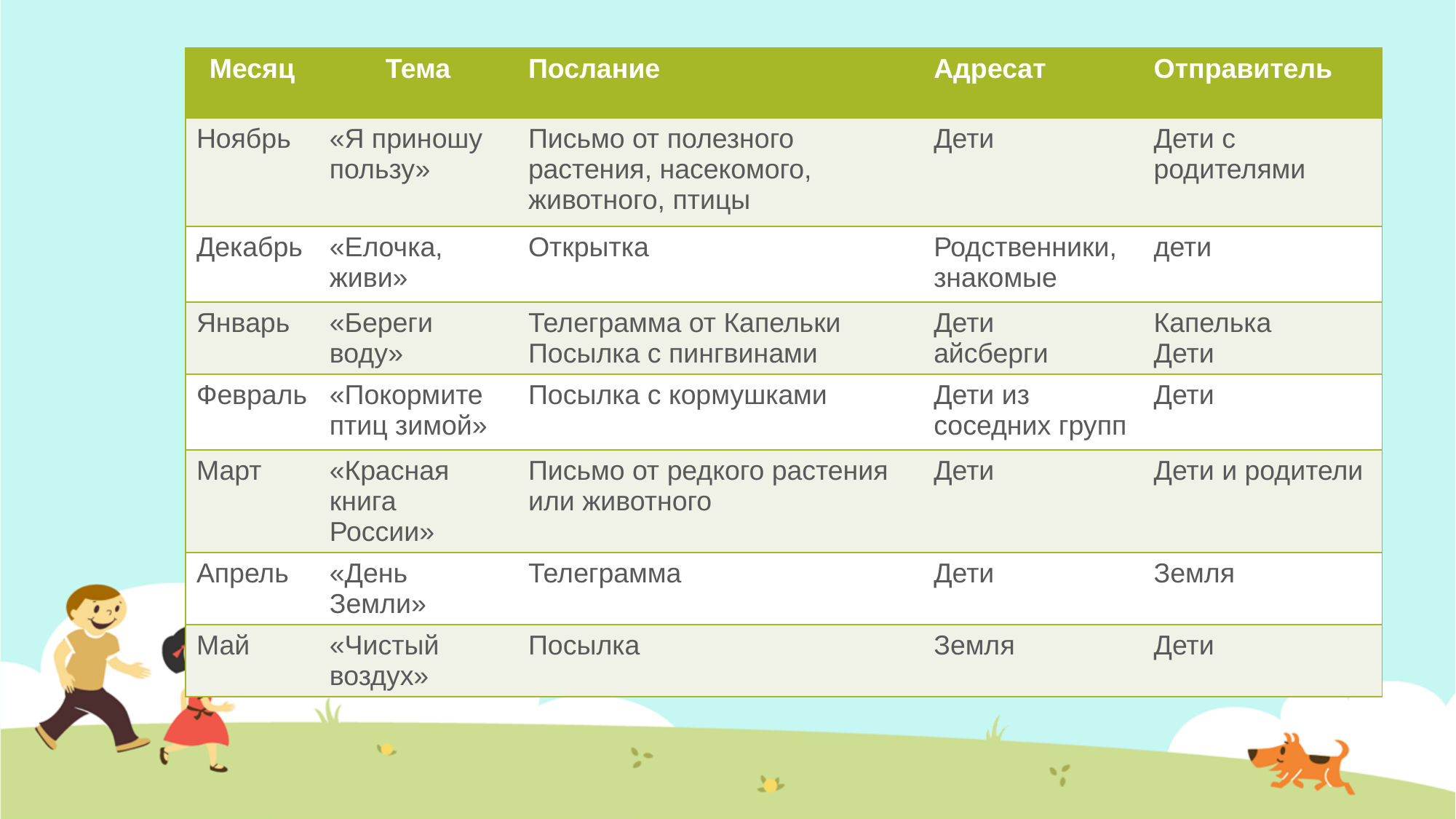

| Месяц | Тема | Послание | Адресат | Отправитель |
| --- | --- | --- | --- | --- |
| Ноябрь | «Я приношу пользу» | Письмо от полезного растения, насекомого, животного, птицы | Дети | Дети с родителями |
| Декабрь | «Елочка, живи» | Открытка | Родственники, знакомые | дети |
| Январь | «Береги воду» | Телеграмма от Капельки Посылка с пингвинами | Дети айсберги | Капелька Дети |
| Февраль | «Покормите птиц зимой» | Посылка с кормушками | Дети из соседних групп | Дети |
| Март | «Красная книга России» | Письмо от редкого растения или животного | Дети | Дети и родители |
| Апрель | «День Земли» | Телеграмма | Дети | Земля |
| Май | «Чистый воздух» | Посылка | Земля | Дети |